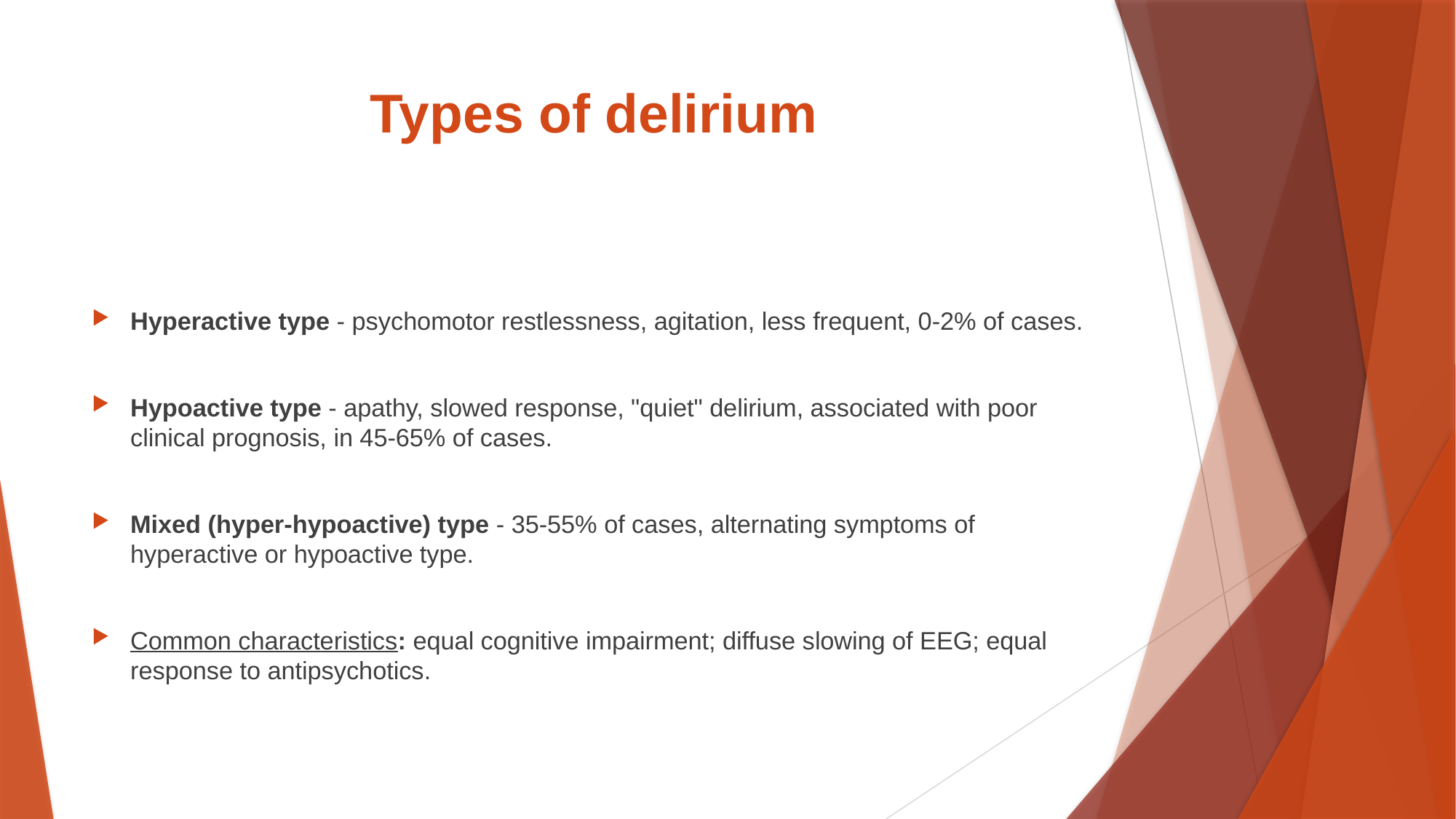

# Types of delirium

Hyperactive type - psychomotor restlessness, agitation, less frequent, 0-2% of cases.

Hypoactive type - apathy, slowed response, "quiet" delirium, associated with poor clinical prognosis, in 45-65% of cases.

Mixed (hyper-hypoactive) type - 35-55% of cases, alternating symptoms of hyperactive or hypoactive type.

Common characteristics: equal cognitive impairment; diffuse slowing of EEG; equal response to antipsychotics.